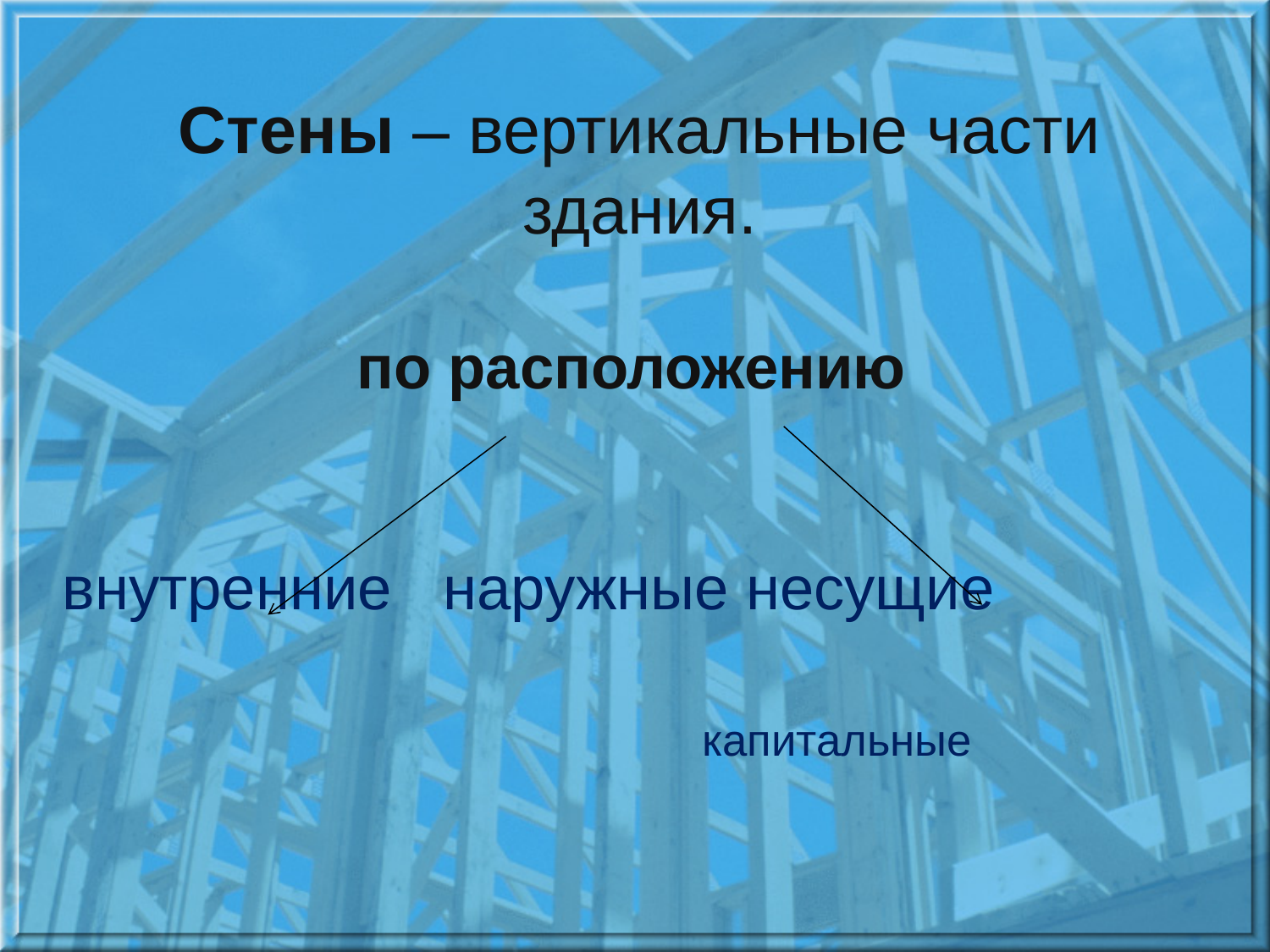

# Стены – вертикальные части здания. по расположению внутренние   наружные несущие капитальные